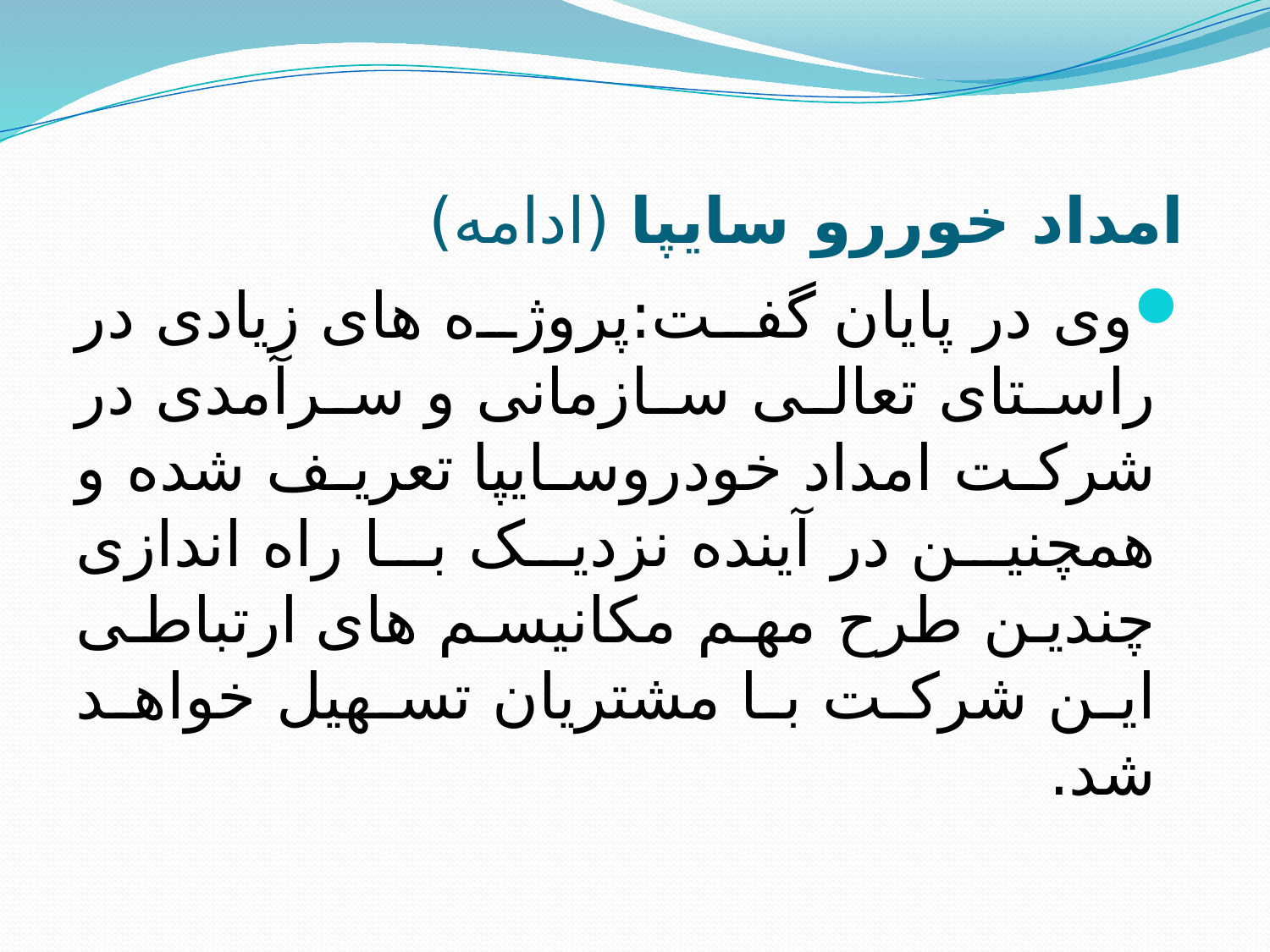

# امداد خوررو سایپا (ادامه)
وی در پایان گفت:پروژه های زیادی در راستای تعالی سازمانی و سرآمدی در شرکت امداد خودروسایپا تعریف شده و همچنین در آینده نزدیک با راه اندازی چندین طرح مهم مکانیسم های ارتباطی این شرکت با مشتریان تسهیل خواهد شد.